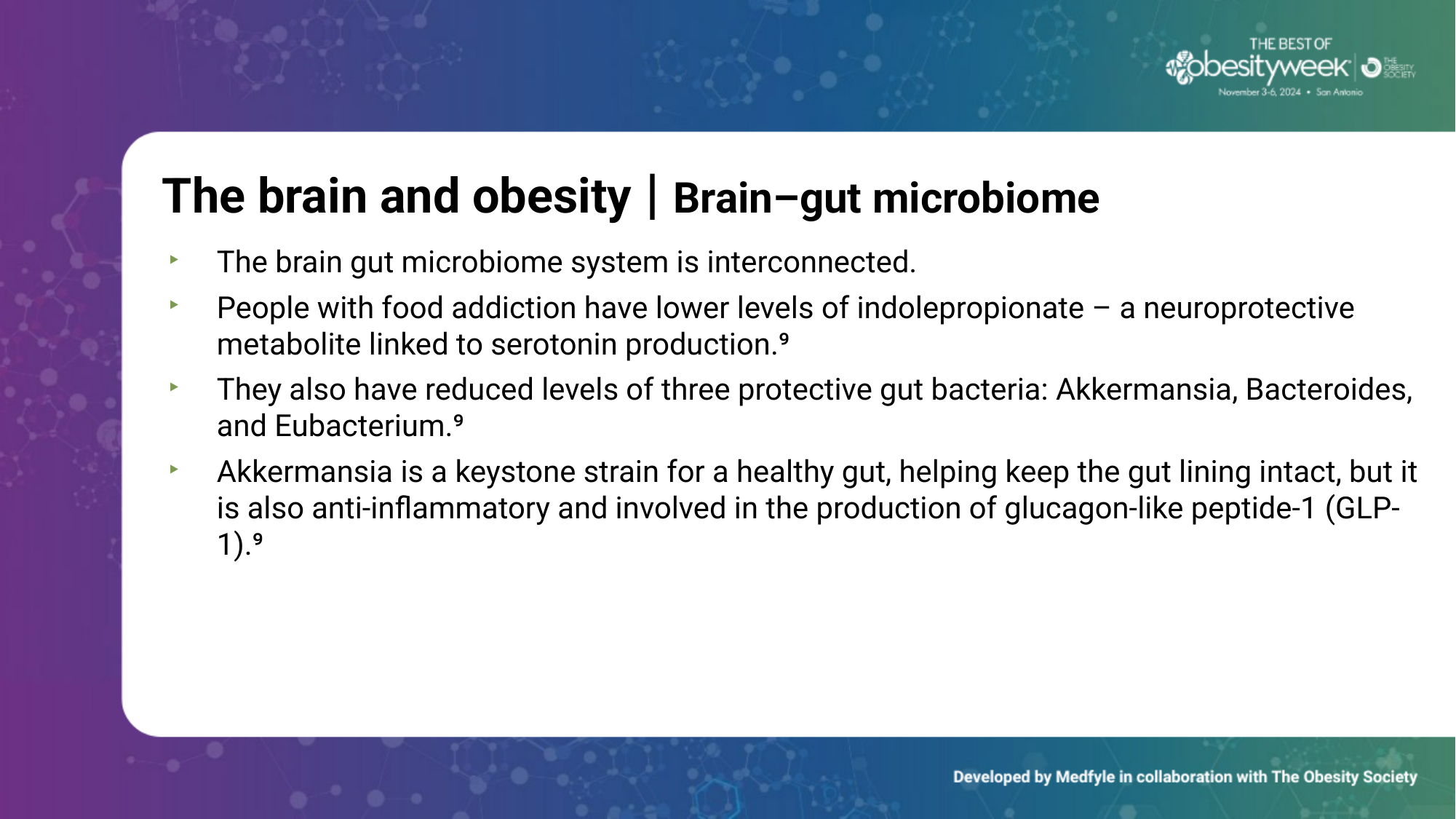

# The brain and obesity | Brain–gut microbiome
The brain gut microbiome system is interconnected.
People with food addiction have lower levels of indolepropionate – a neuroprotective metabolite linked to serotonin production.⁹
They also have reduced levels of three protective gut bacteria: Akkermansia, Bacteroides, and Eubacterium.⁹
Akkermansia is a keystone strain for a healthy gut, helping keep the gut lining intact, but it is also anti-inflammatory and involved in the production of glucagon-like peptide-1 (GLP-1).⁹